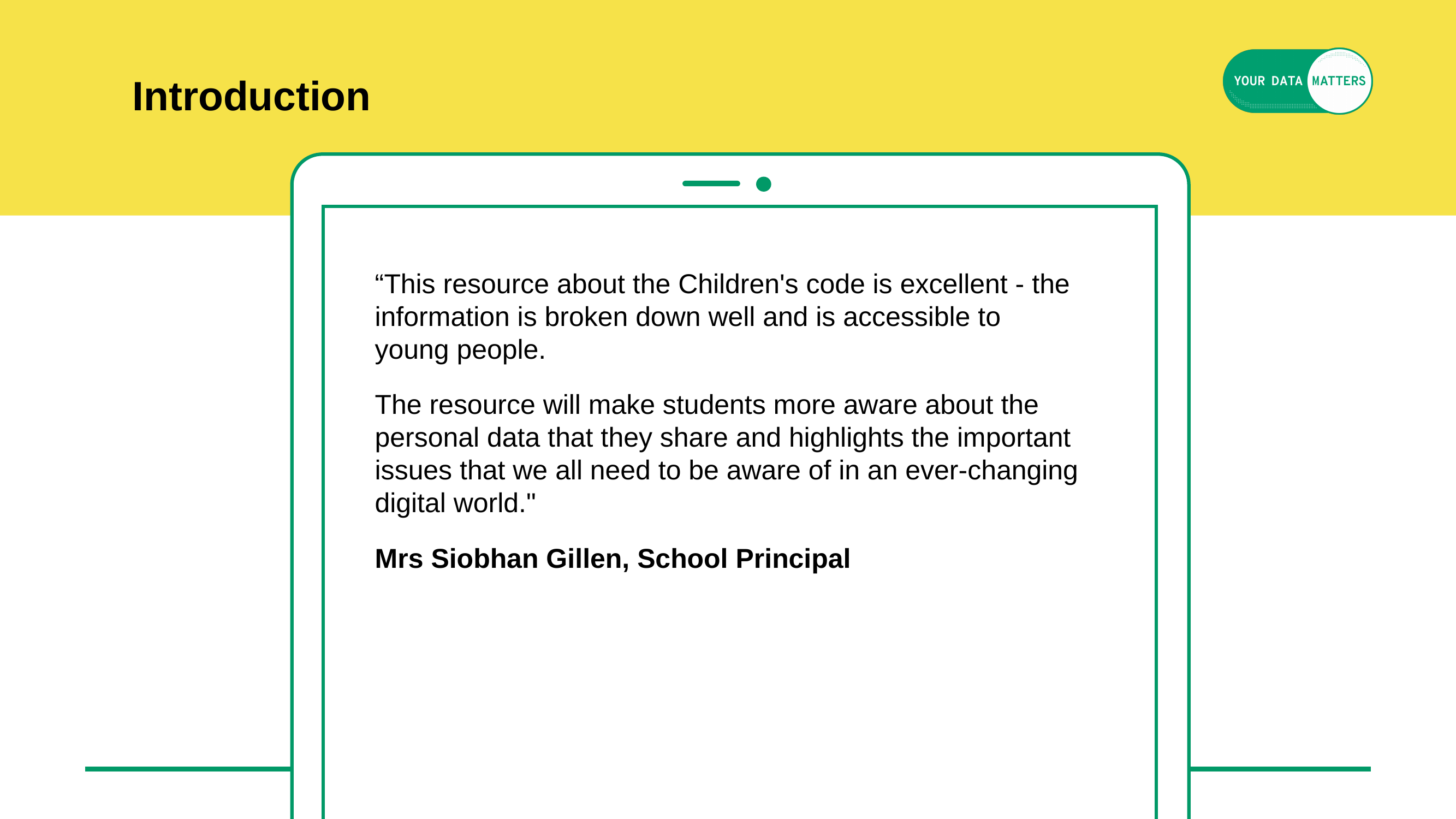

Introduction
vv

vv
vv
“This resource about the Children's code is excellent - the information is broken down well and is accessible to young people.
The resource will make students more aware about the personal data that they share and highlights the important issues that we all need to be aware of in an ever-changing digital world."
Mrs Siobhan Gillen, School Principal